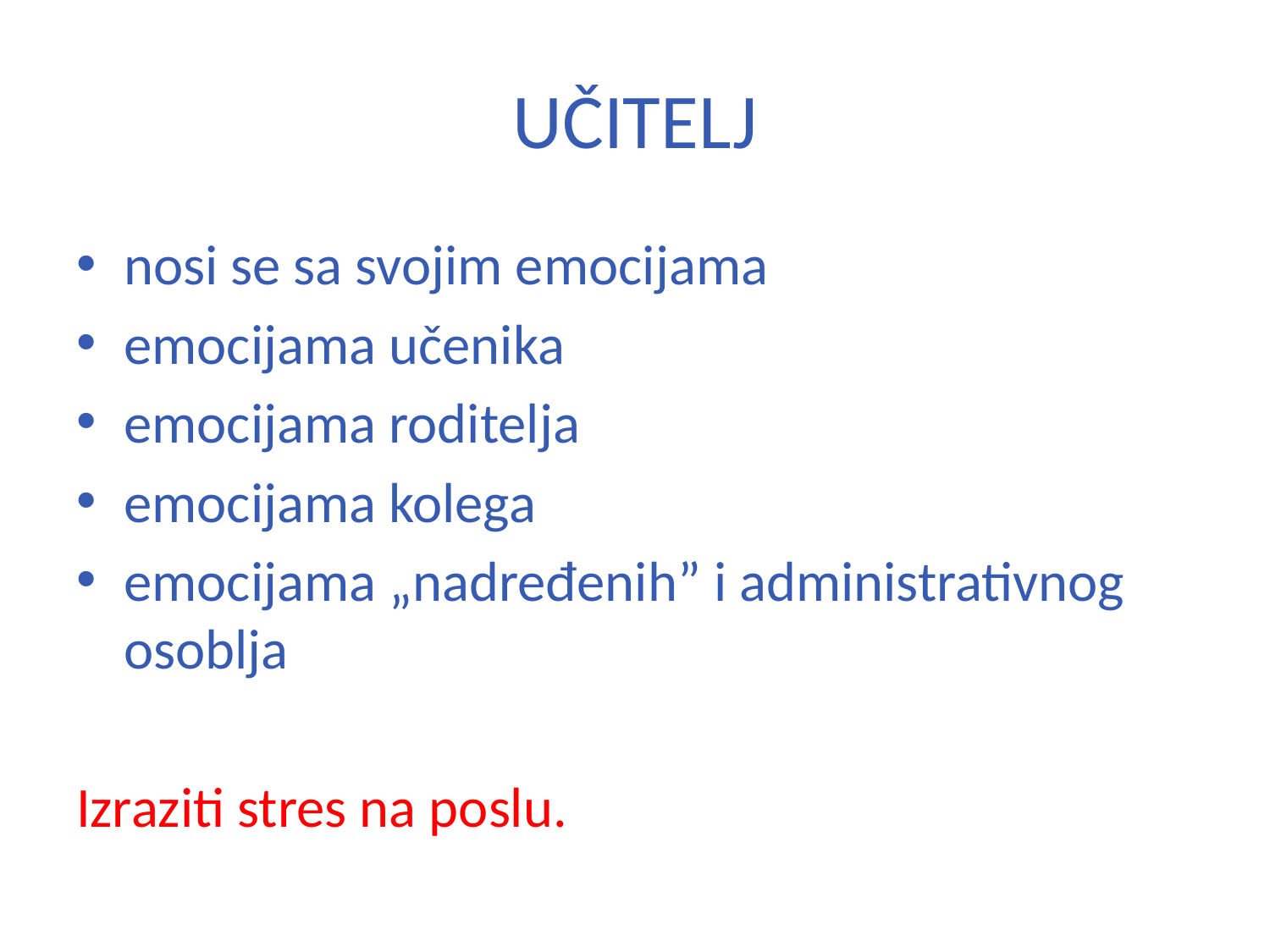

# UČITELJ
nosi se sa svojim emocijama
emocijama učenika
emocijama roditelja
emocijama kolega
emocijama „nadređenih” i administrativnog osoblja

Izraziti stres na poslu.